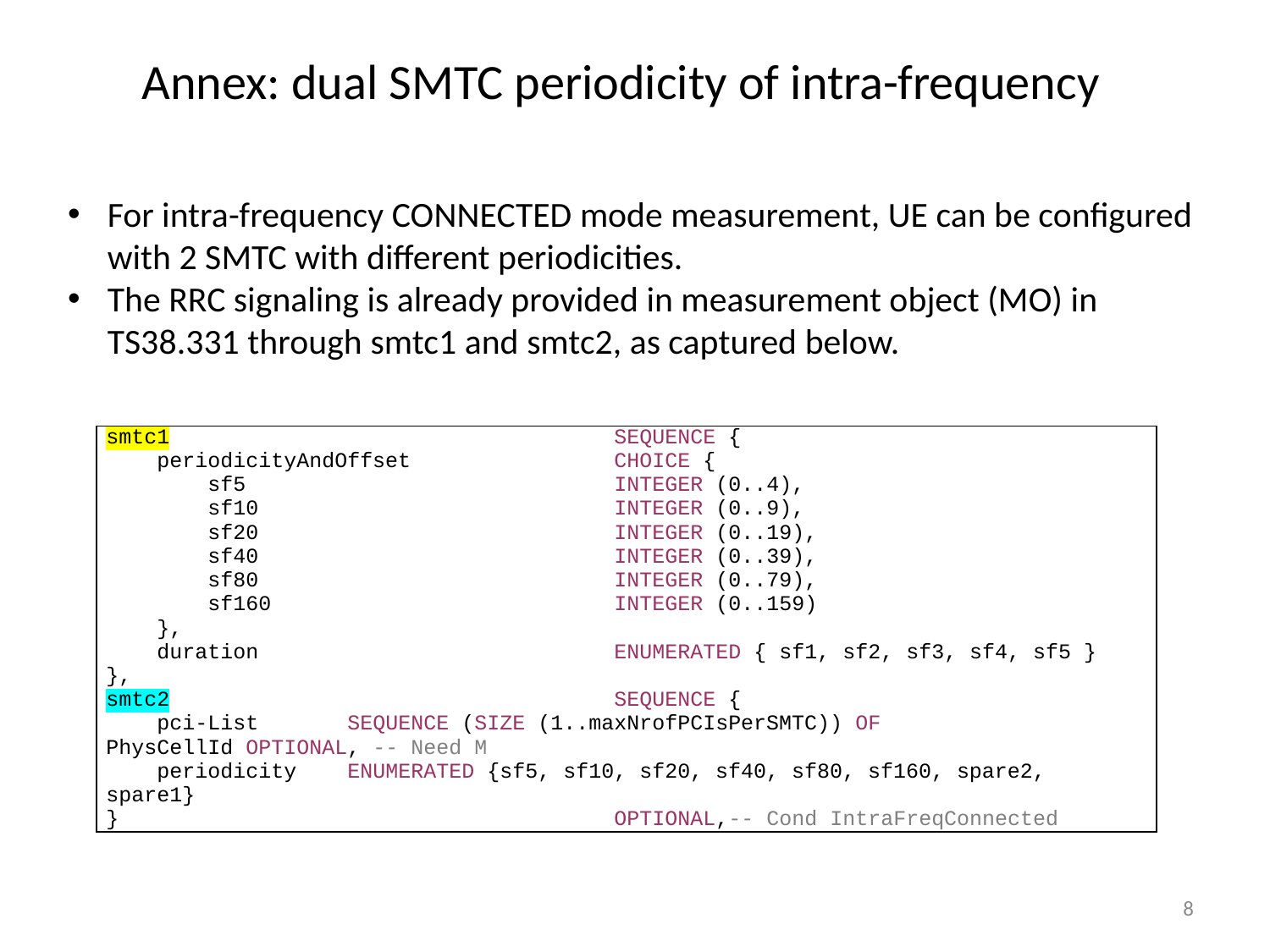

# Annex: dual SMTC periodicity of intra-frequency
For intra-frequency CONNECTED mode measurement, UE can be configured with 2 SMTC with different periodicities.
The RRC signaling is already provided in measurement object (MO) in TS38.331 through smtc1 and smtc2, as captured below.
| smtc1                                   SEQUENCE {          periodicityAndOffset                CHOICE {         sf5                             INTEGER (0..4),         sf10                            INTEGER (0..9),         sf20                            INTEGER (0..19),         sf40                            INTEGER (0..39),         sf80                            INTEGER (0..79),         sf160                           INTEGER (0..159)     },     duration                            ENUMERATED { sf1, sf2, sf3, sf4, sf5 } }, smtc2                                   SEQUENCE {     pci-List  SEQUENCE (SIZE (1..maxNrofPCIsPerSMTC)) OF PhysCellId OPTIONAL, -- Need M     periodicity    ENUMERATED {sf5, sf10, sf20, sf40, sf80, sf160, spare2, spare1} }                                       OPTIONAL,-- Cond IntraFreqConnected |
| --- |
8